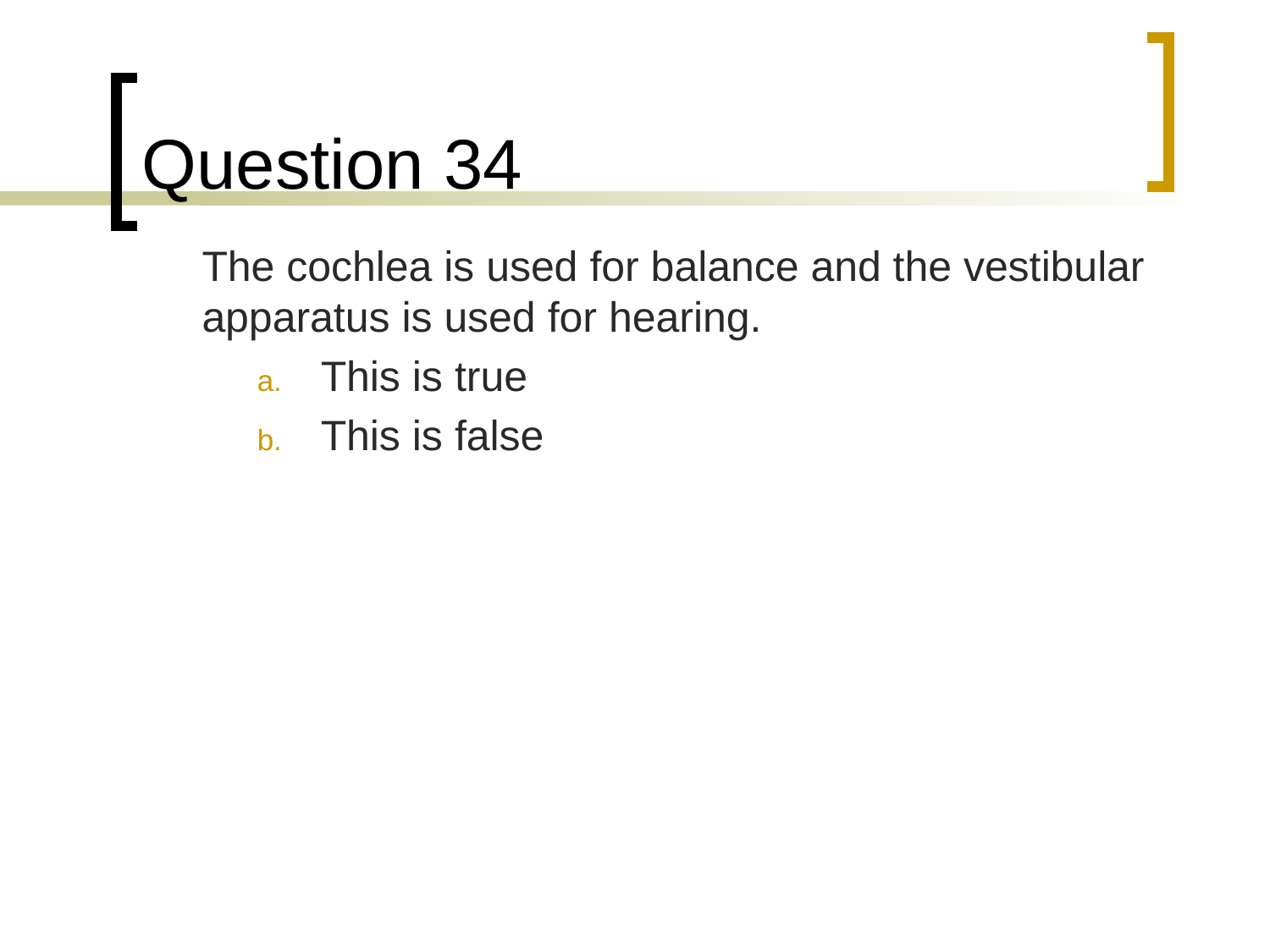

# Question 34
	The cochlea is used for balance and the vestibular apparatus is used for hearing.
This is true
This is false